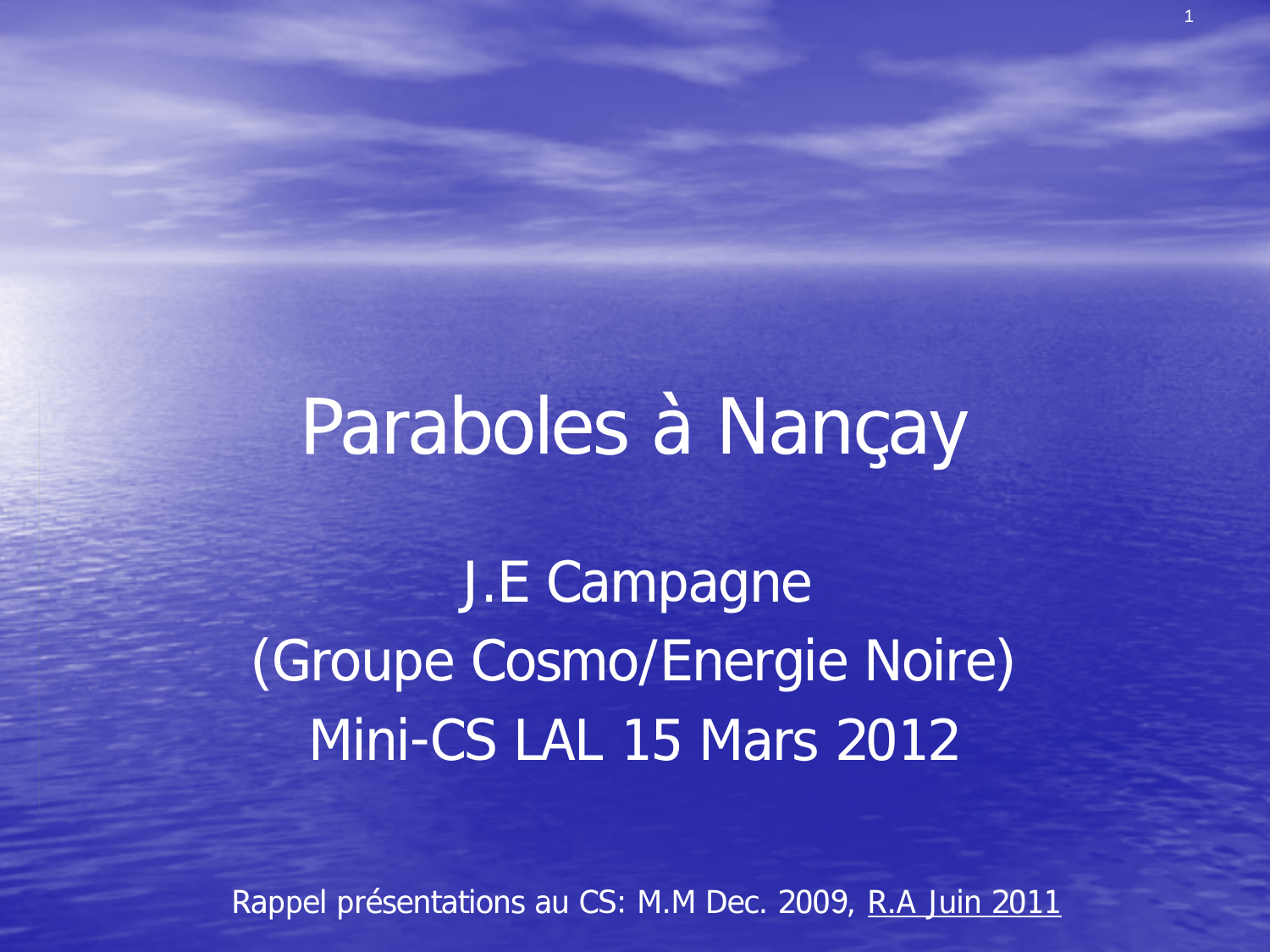

1
# Paraboles à Nançay
J.E Campagne
(Groupe Cosmo/Energie Noire)
Mini-CS LAL 15 Mars 2012
Rappel présentations au CS: M.M Dec. 2009, R.A Juin 2011